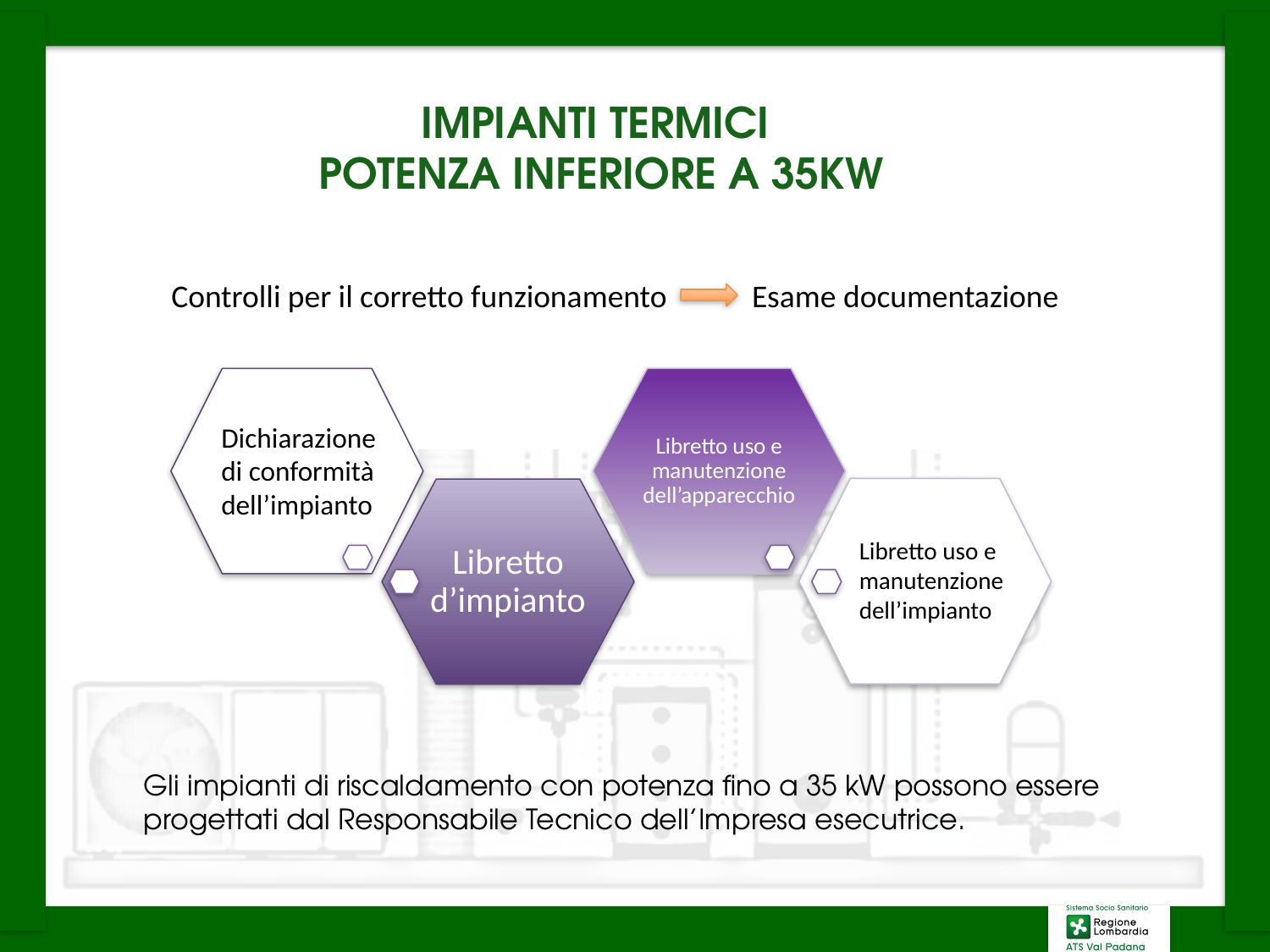

IMPIANTI TERMICI
POTENZA INFERIORE A 35KW
Controlli per il corretto funzionamento
Esame documentazione

Libretto uso e manutenzione dell’apparecchio

Libretto d’impianto

Dichiarazione di conformità dell’impianto
Libretto uso e manutenzione dell’impianto

Gli impianti di riscaldamento con potenza fino a 35 kW possono essere progettati dal Responsabile Tecnico dell’Impresa esecutrice.